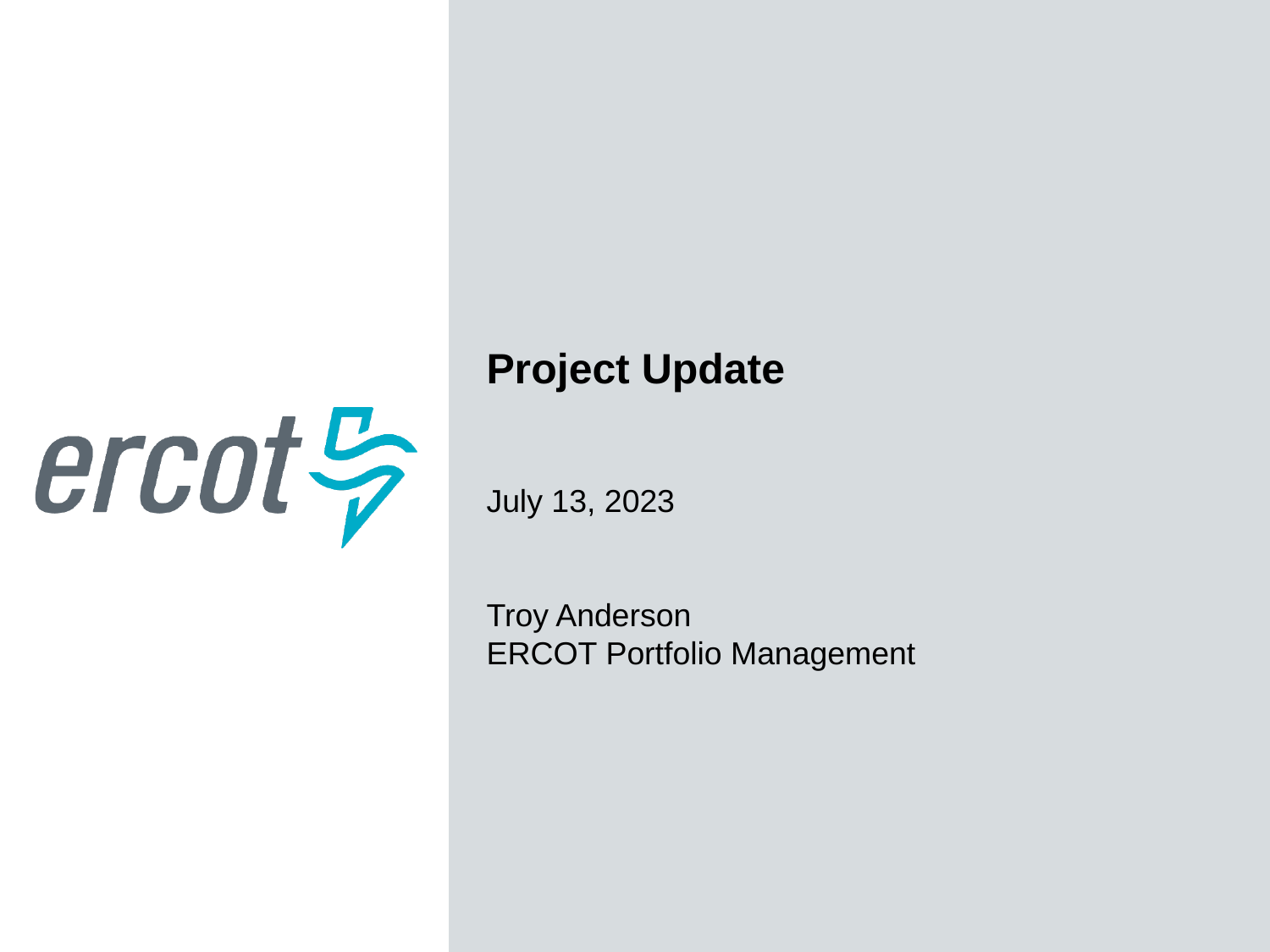

Project Update

July 13, 2023

Troy Anderson
ERCOT Portfolio Management